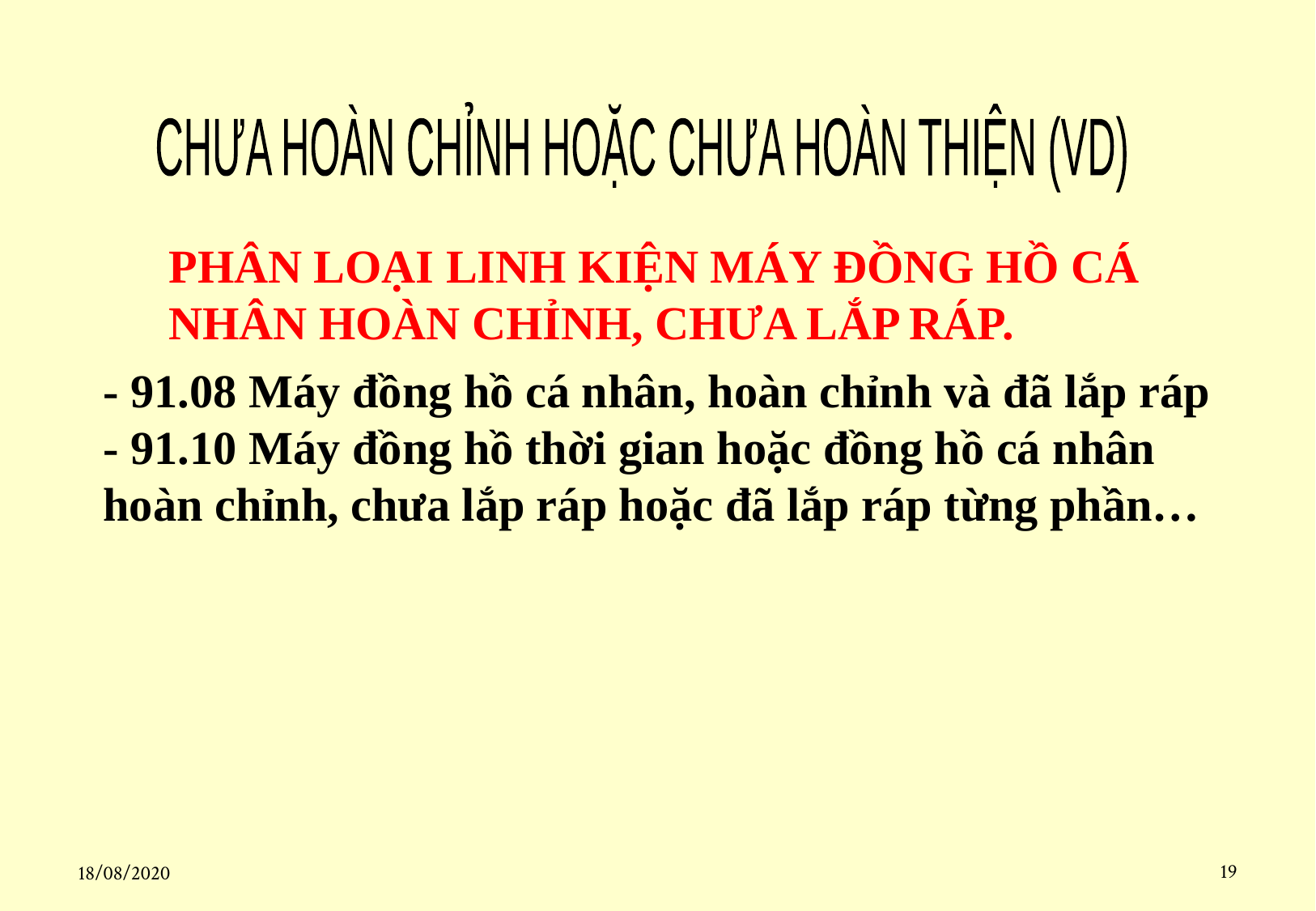

CHƯA HOÀN CHỈNH HOẶC CHƯA HOÀN THIỆN (VD)
	PHÂN LOẠI LINH KIỆN MÁY ĐỒNG HỒ CÁ NHÂN HOÀN CHỈNH, CHƯA LẮP RÁP.
- 91.08 Máy đồng hồ cá nhân, hoàn chỉnh và đã lắp ráp
- 91.10 Máy đồng hồ thời gian hoặc đồng hồ cá nhân hoàn chỉnh, chưa lắp ráp hoặc đã lắp ráp từng phần…

18/08/2020
19